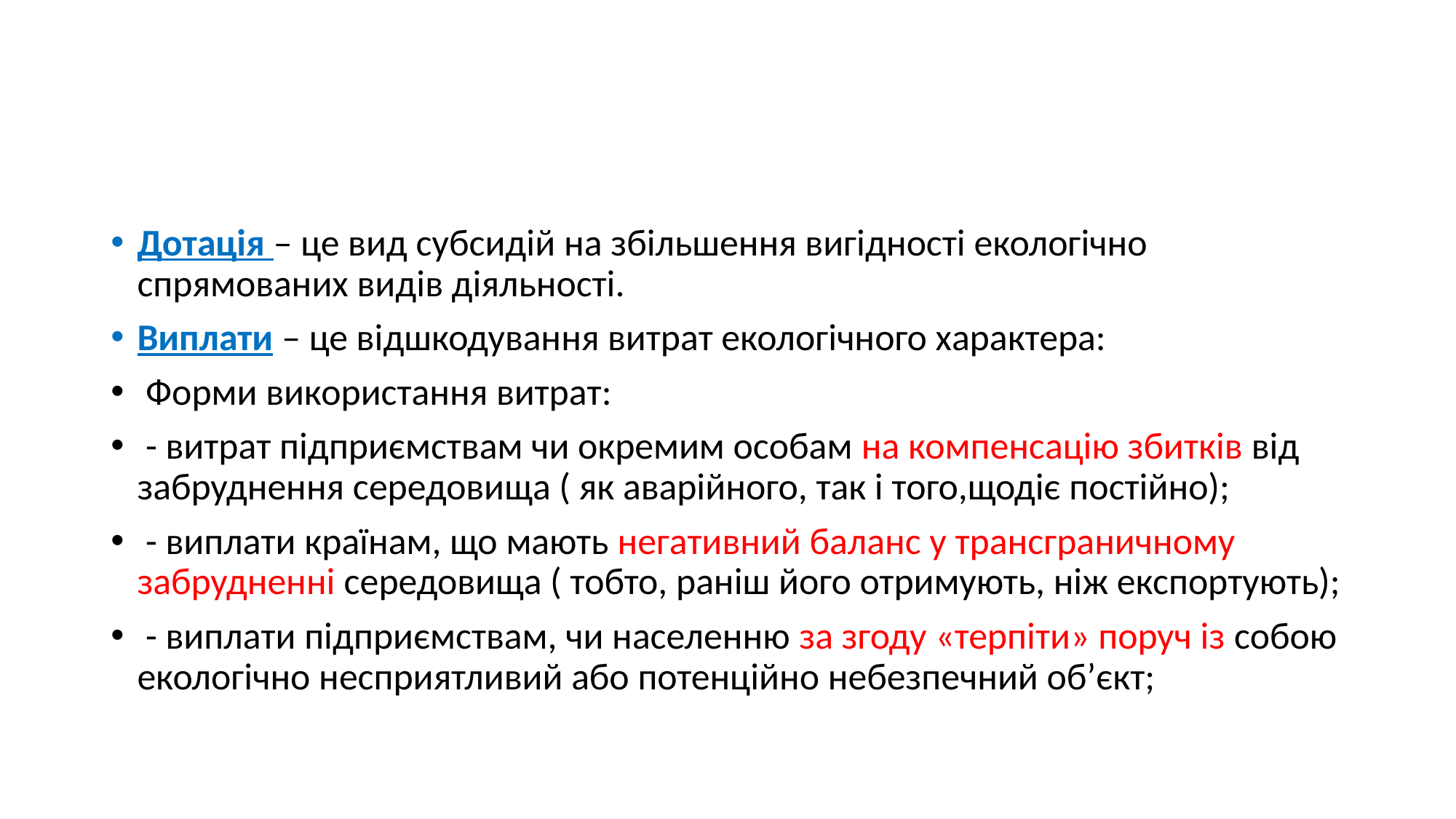

#
Дотація – це вид субсидій на збільшення вигідності екологічно спрямованих видів діяльності.
Виплати – це відшкодування витрат екологічного характера:
 Форми використання витрат:
 - витрат підприємствам чи окремим особам на компенсацію збитків від забруднення середовища ( як аварійного, так і того,щодіє постійно);
 - виплати країнам, що мають негативний баланс у трансграничному забрудненні середовища ( тобто, раніш його отримують, ніж експортують);
 - виплати підприємствам, чи населенню за згоду «терпіти» поруч із собою екологічно несприятливий або потенційно небезпечний об’єкт;